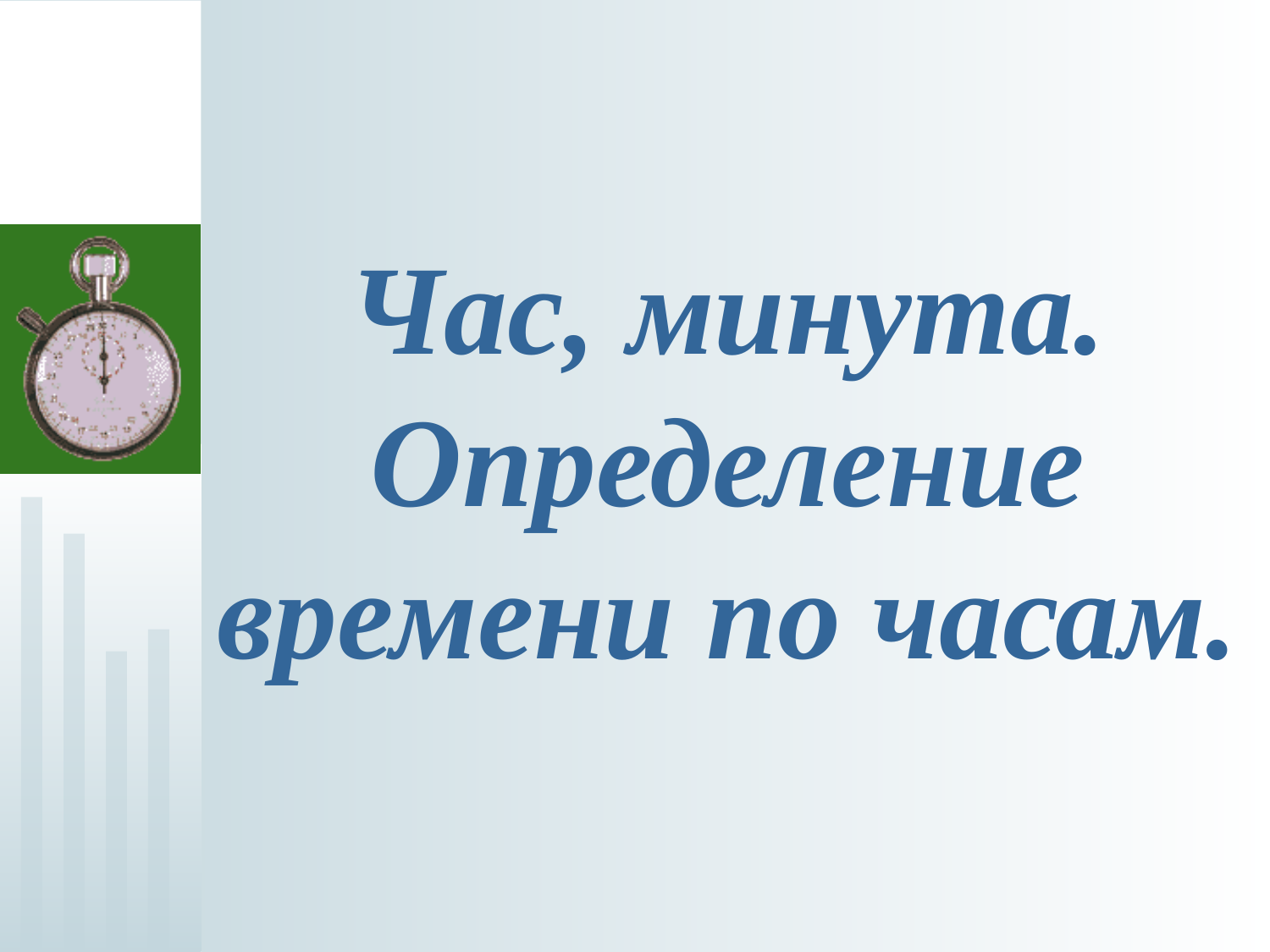

# Час, минута. Определение времени по часам.